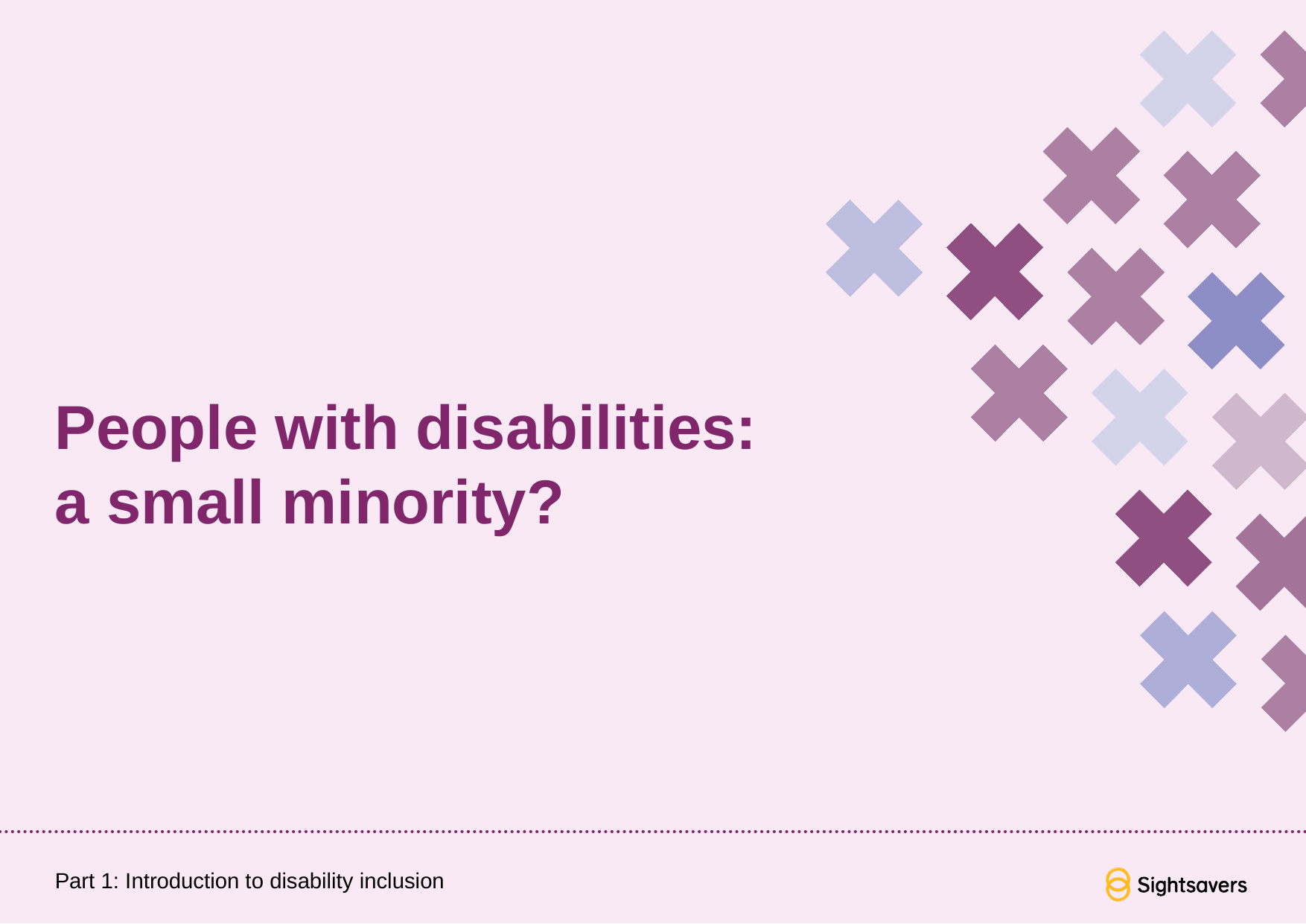

# People with disabilities: a small minority?
Part 1: Introduction to disability inclusion